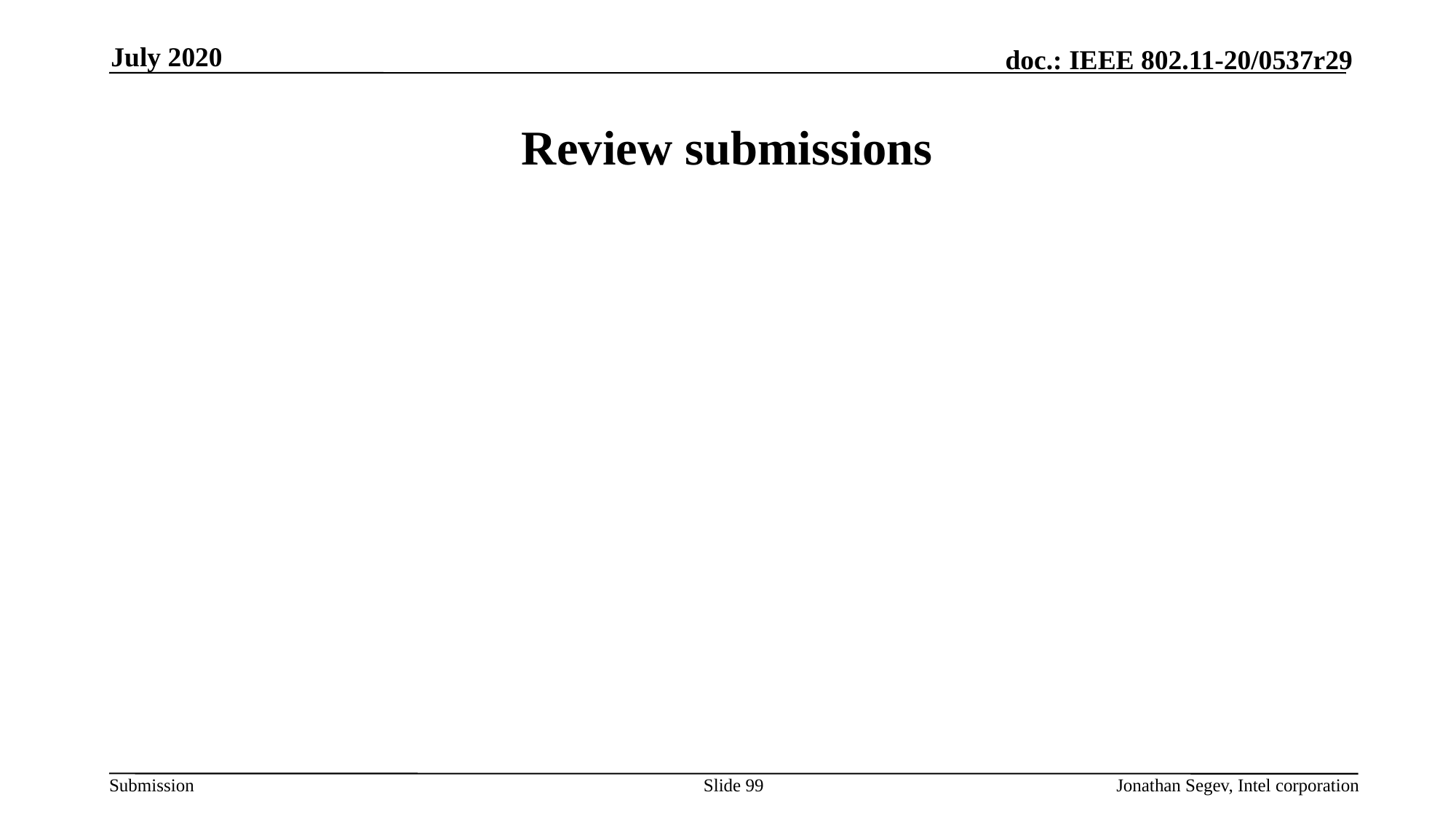

July 2020
# Review submissions

Slide 99
Jonathan Segev, Intel corporation